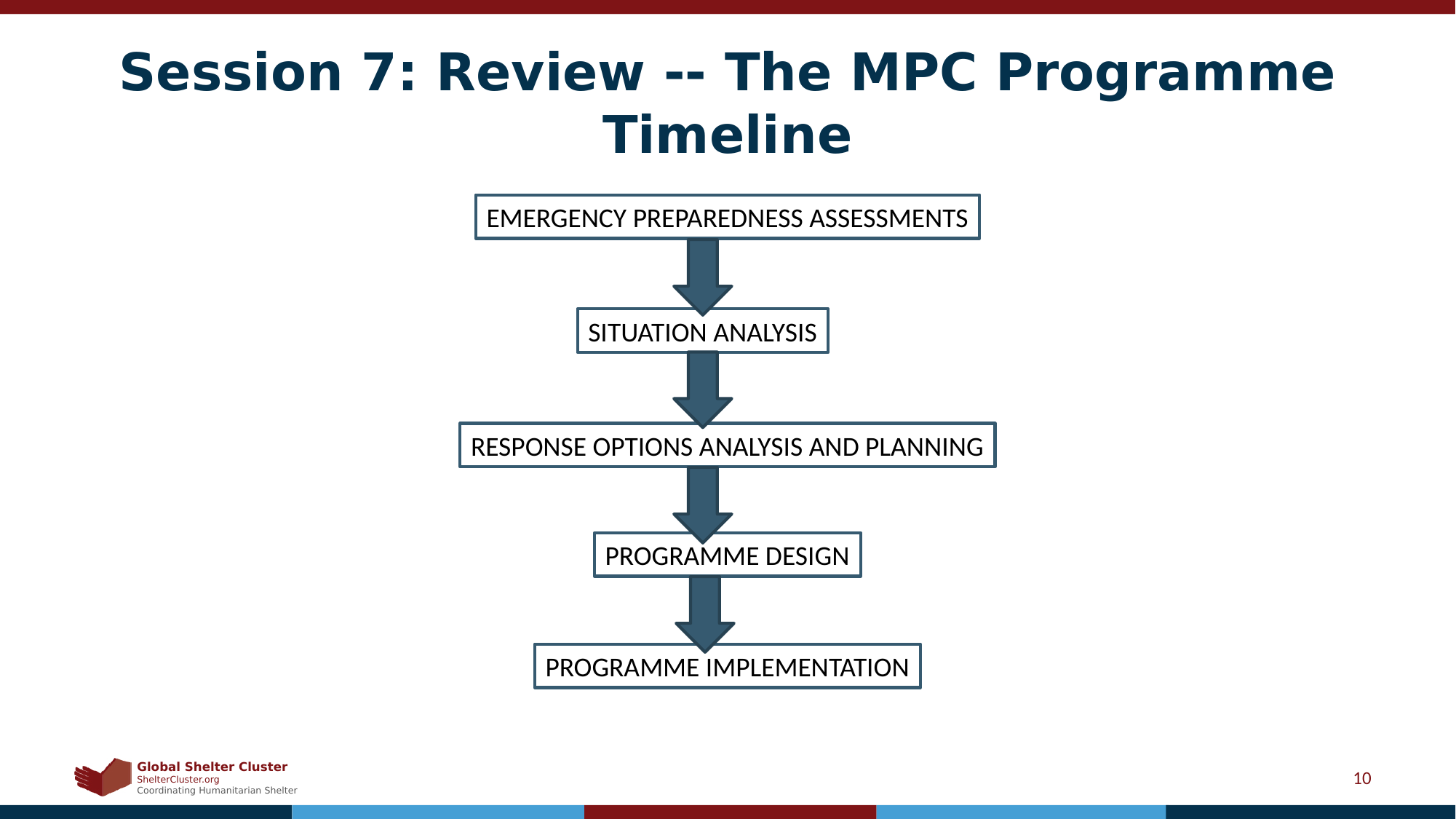

# Session 7: Review -- The MPC Programme Timeline
EMERGENCY PREPAREDNESS ASSESSMENTS

SITUATION ANALYSIS

RESPONSE OPTIONS ANALYSIS AND PLANNING

PROGRAMME DESIGN

PROGRAMME IMPLEMENTATION
10